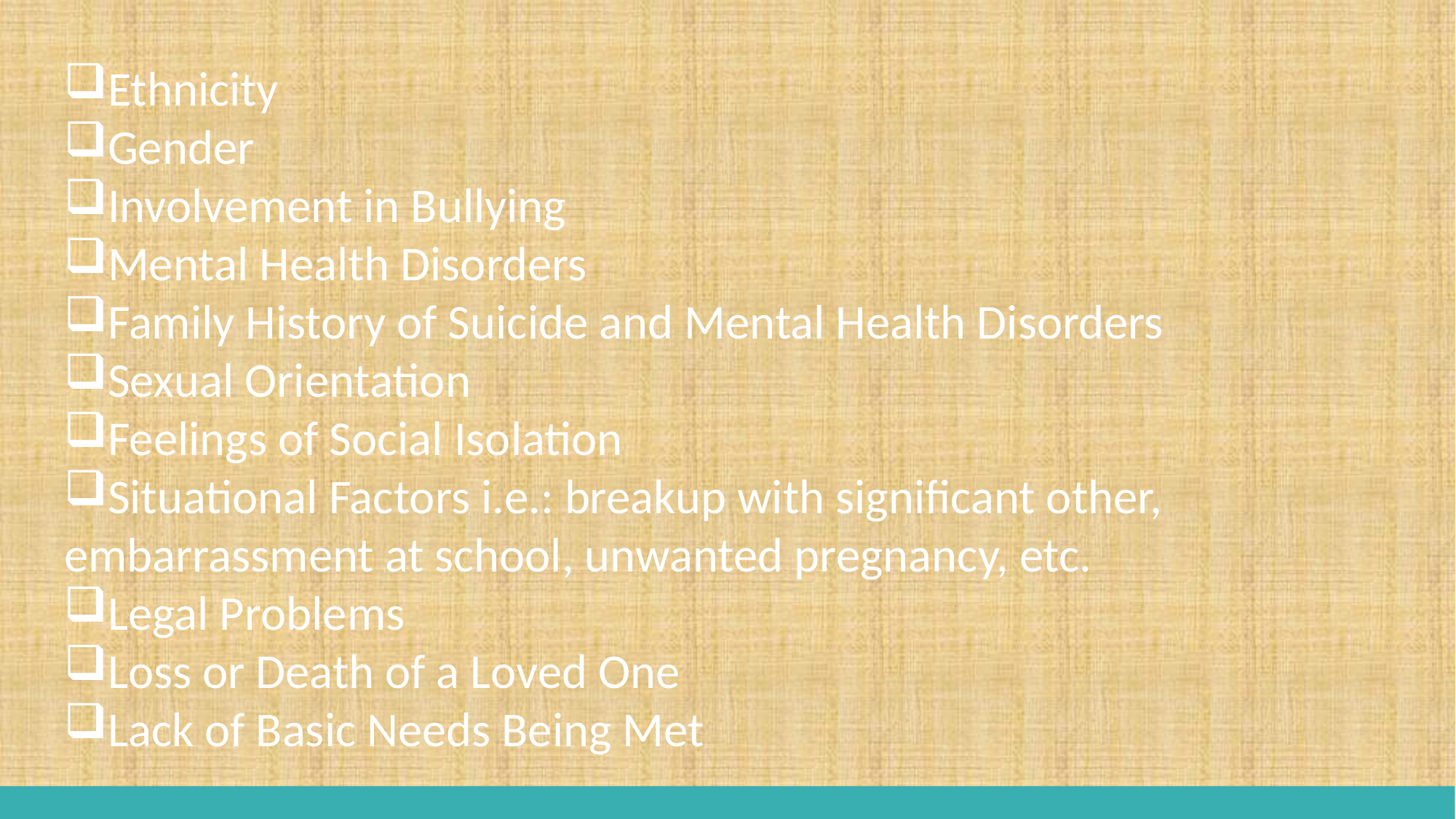

Ethnicity
Gender
Involvement in Bullying
Mental Health Disorders
Family History of Suicide and Mental Health Disorders
Sexual Orientation
Feelings of Social Isolation
Situational Factors i.e.: breakup with significant other, embarrassment at school, unwanted pregnancy, etc.
Legal Problems
Loss or Death of a Loved One
Lack of Basic Needs Being Met